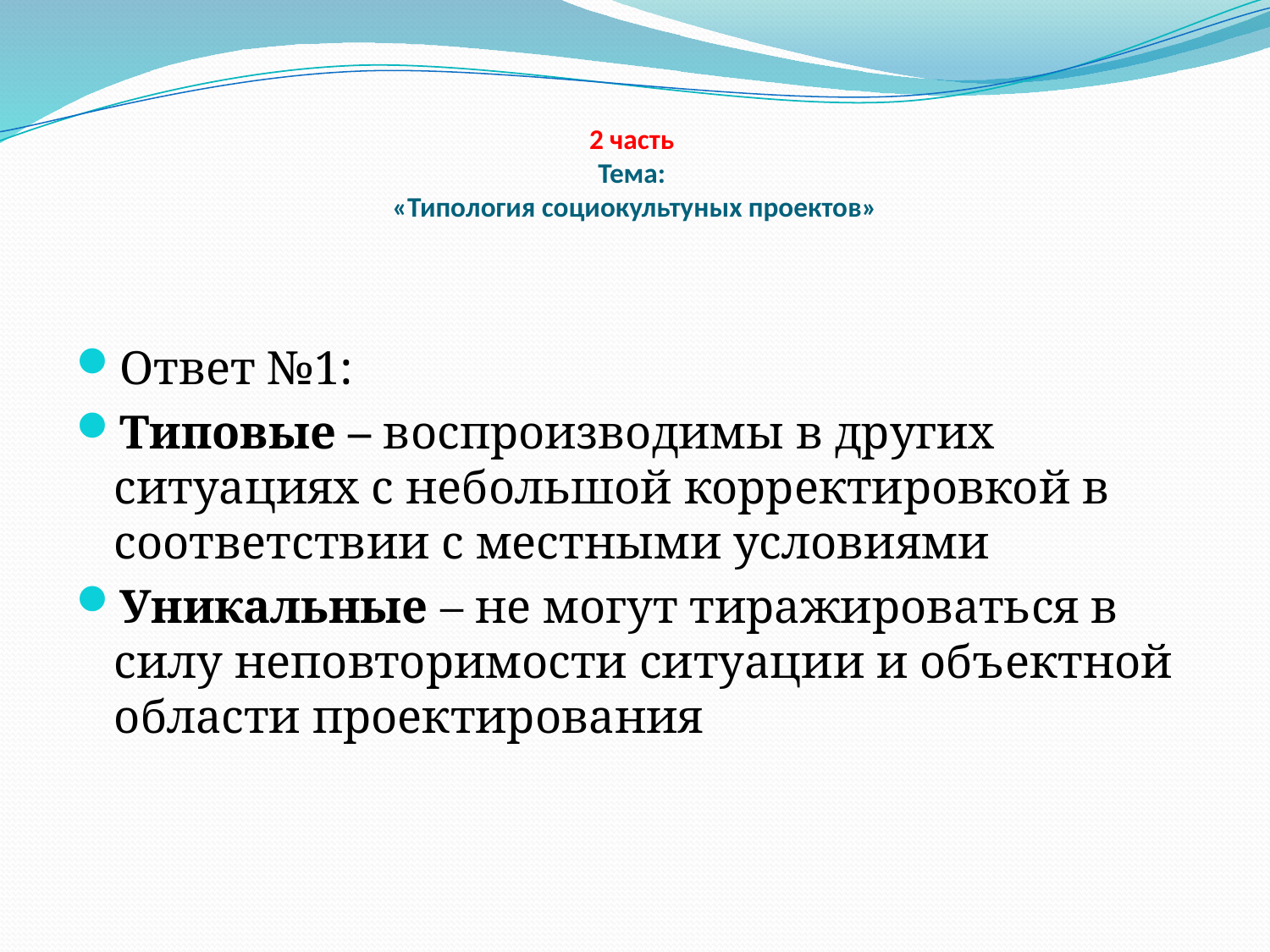

# 2 часть Тема: «Типология социокультуных проектов»

Ответ №1:
Типовые – воспроизводимы в других ситуациях с небольшой корректировкой в соответствии с местными условиями
Уникальные – не могут тиражироваться в силу неповторимости ситуации и объектной области проектирования